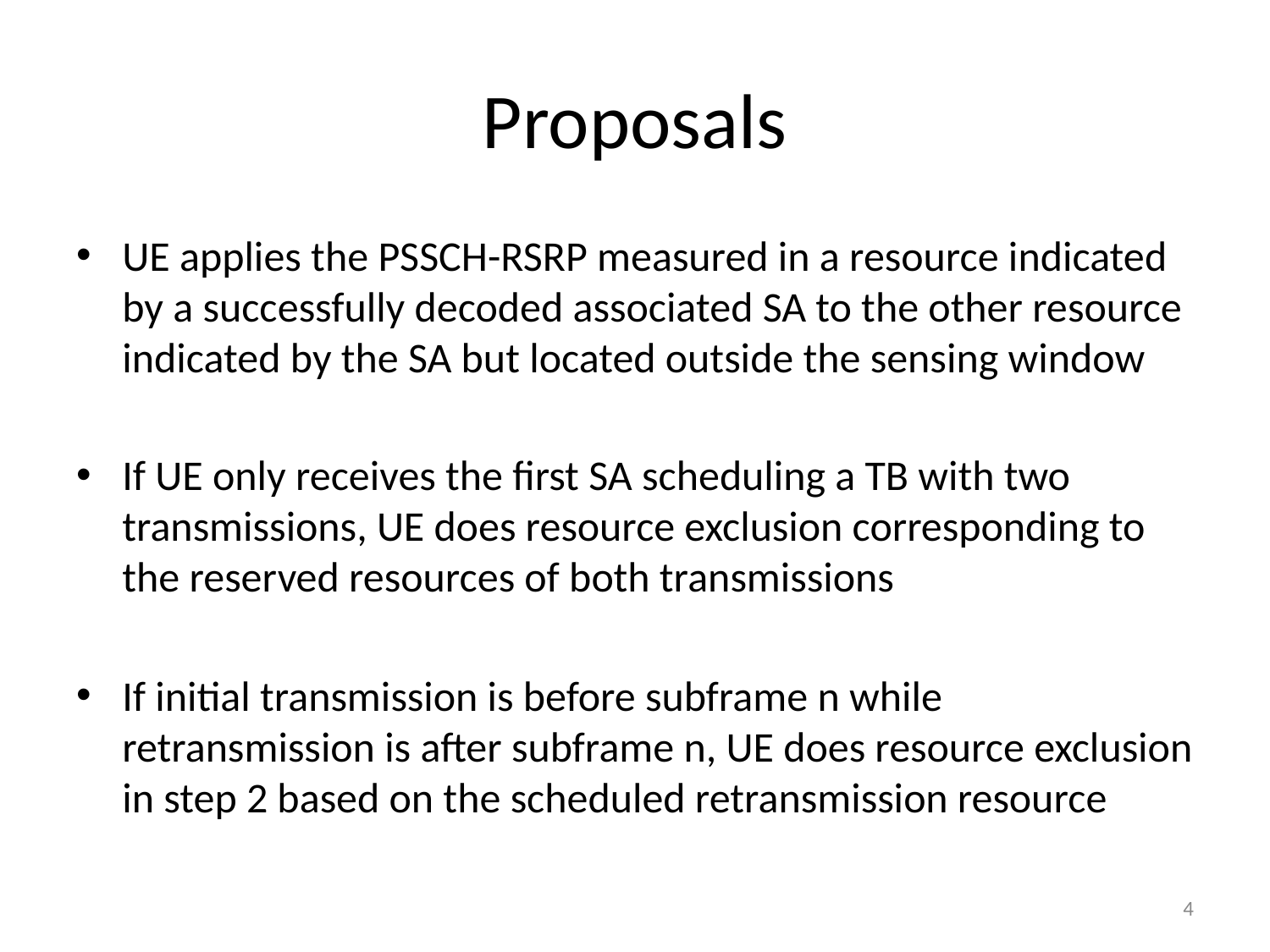

# Proposals
UE applies the PSSCH-RSRP measured in a resource indicated by a successfully decoded associated SA to the other resource indicated by the SA but located outside the sensing window

If UE only receives the first SA scheduling a TB with two transmissions, UE does resource exclusion corresponding to the reserved resources of both transmissions

If initial transmission is before subframe n while retransmission is after subframe n, UE does resource exclusion in step 2 based on the scheduled retransmission resource
4